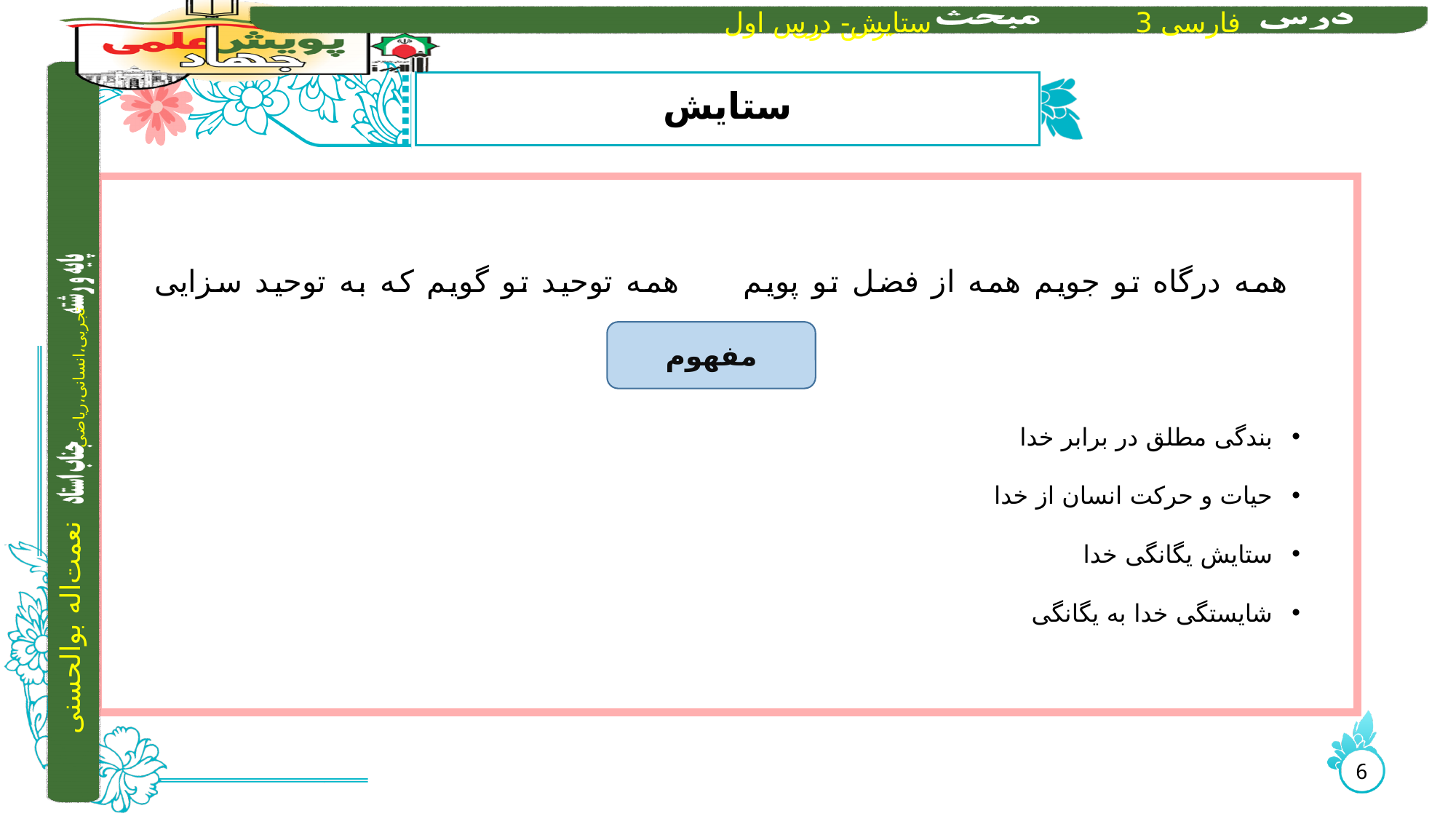

# ستایش
 همه درگاه تو جویم همه از فضل تو پویم     همه توحید تو گویم که به توحید سزایی

بندگی مطلق در برابر خدا
حیات و حرکت انسان از خدا
ستایش یگانگی خدا
شایستگی خدا به یگانگی